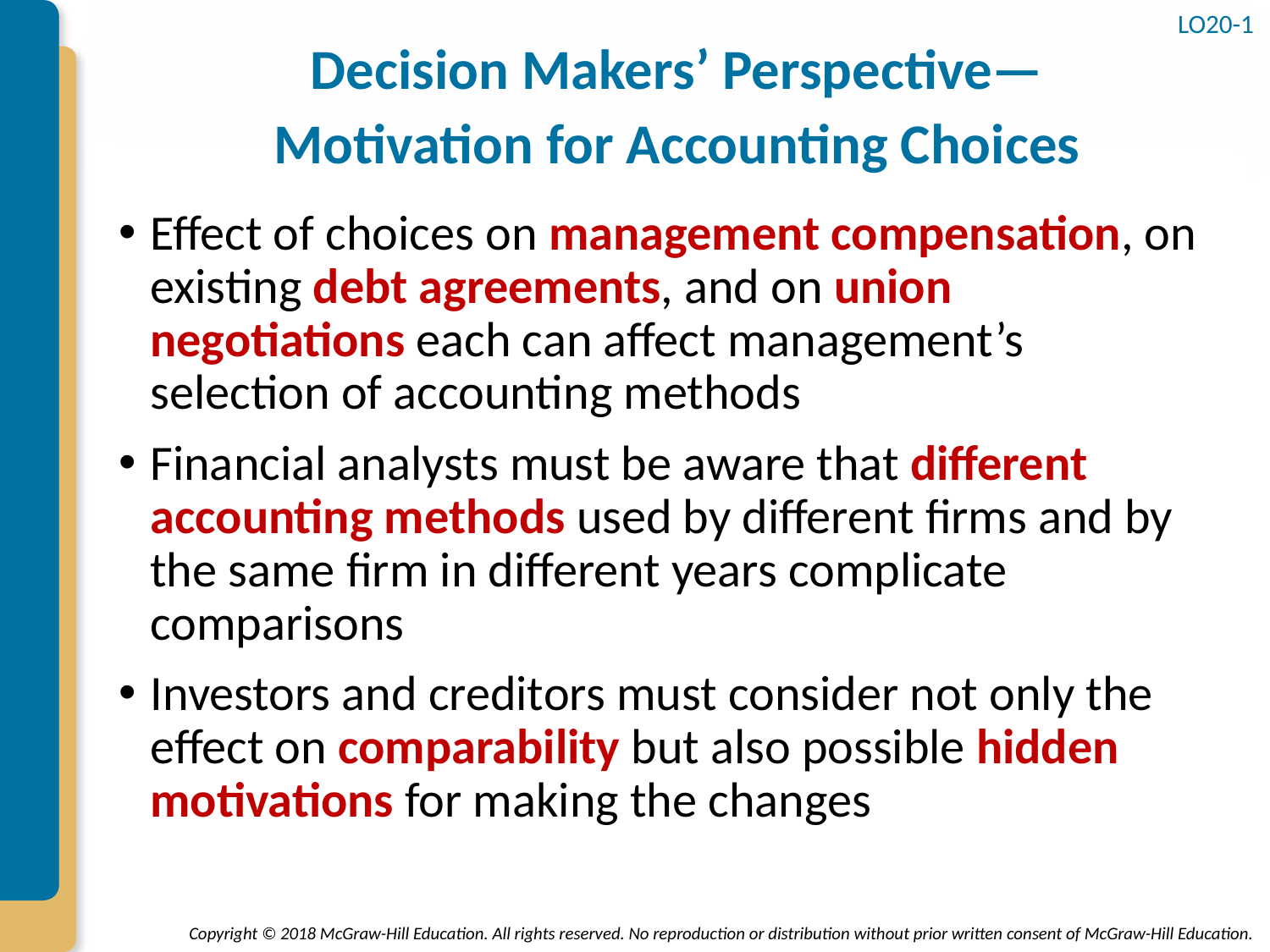

# Decision Makers’ Perspective— Motivation for Accounting Choices
LO20-1
Effect of choices on management compensation, on existing debt agreements, and on union negotiations each can affect management’s selection of accounting methods
Financial analysts must be aware that different accounting methods used by different firms and by the same firm in different years complicate comparisons
Investors and creditors must consider not only the effect on comparability but also possible hidden motivations for making the changes